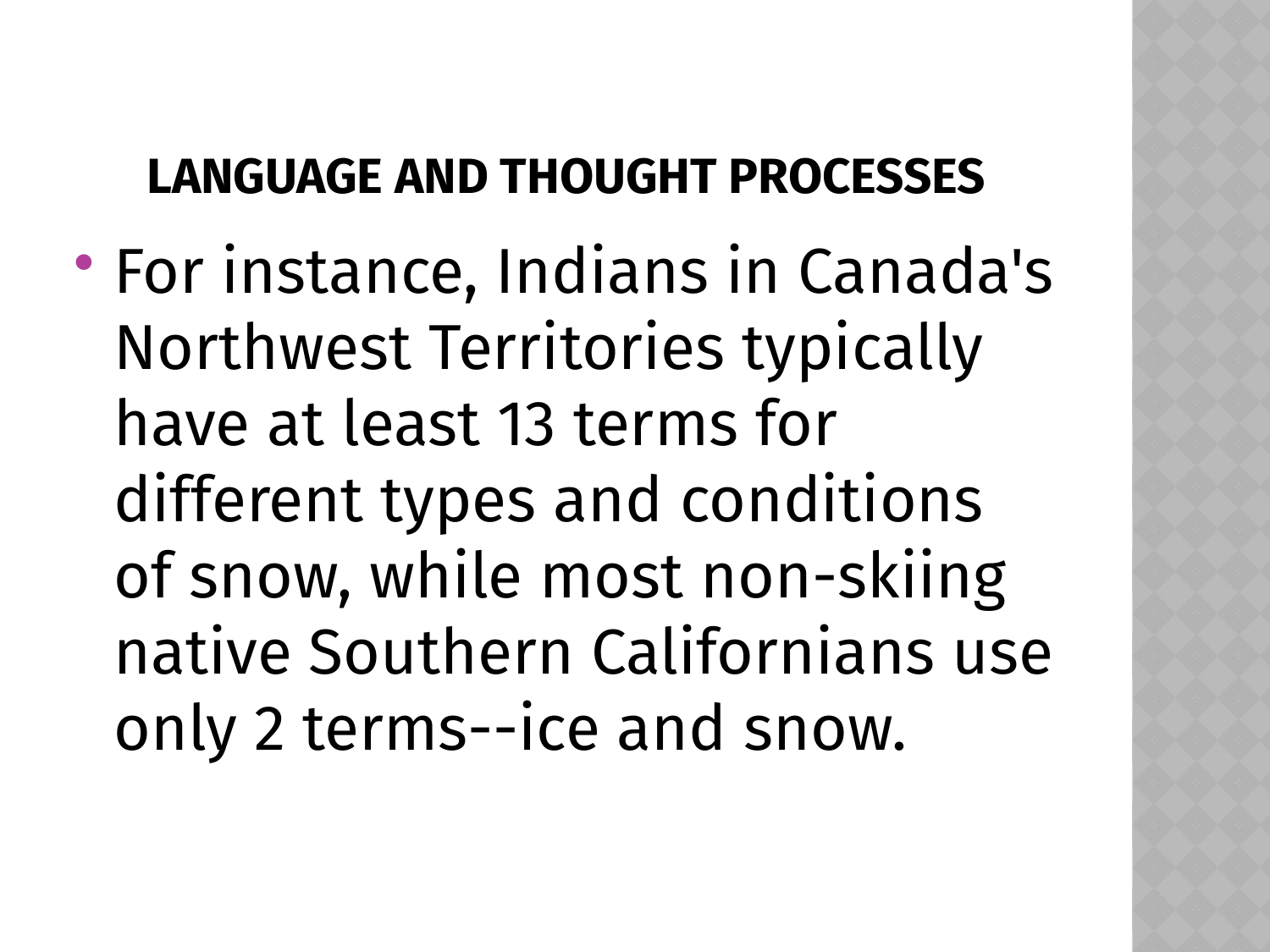

# Language and thought processes
For instance, Indians in Canada's Northwest Territories typically have at least 13 terms for different types and conditions of snow, while most non-skiing native Southern Californians use only 2 terms--ice and snow.